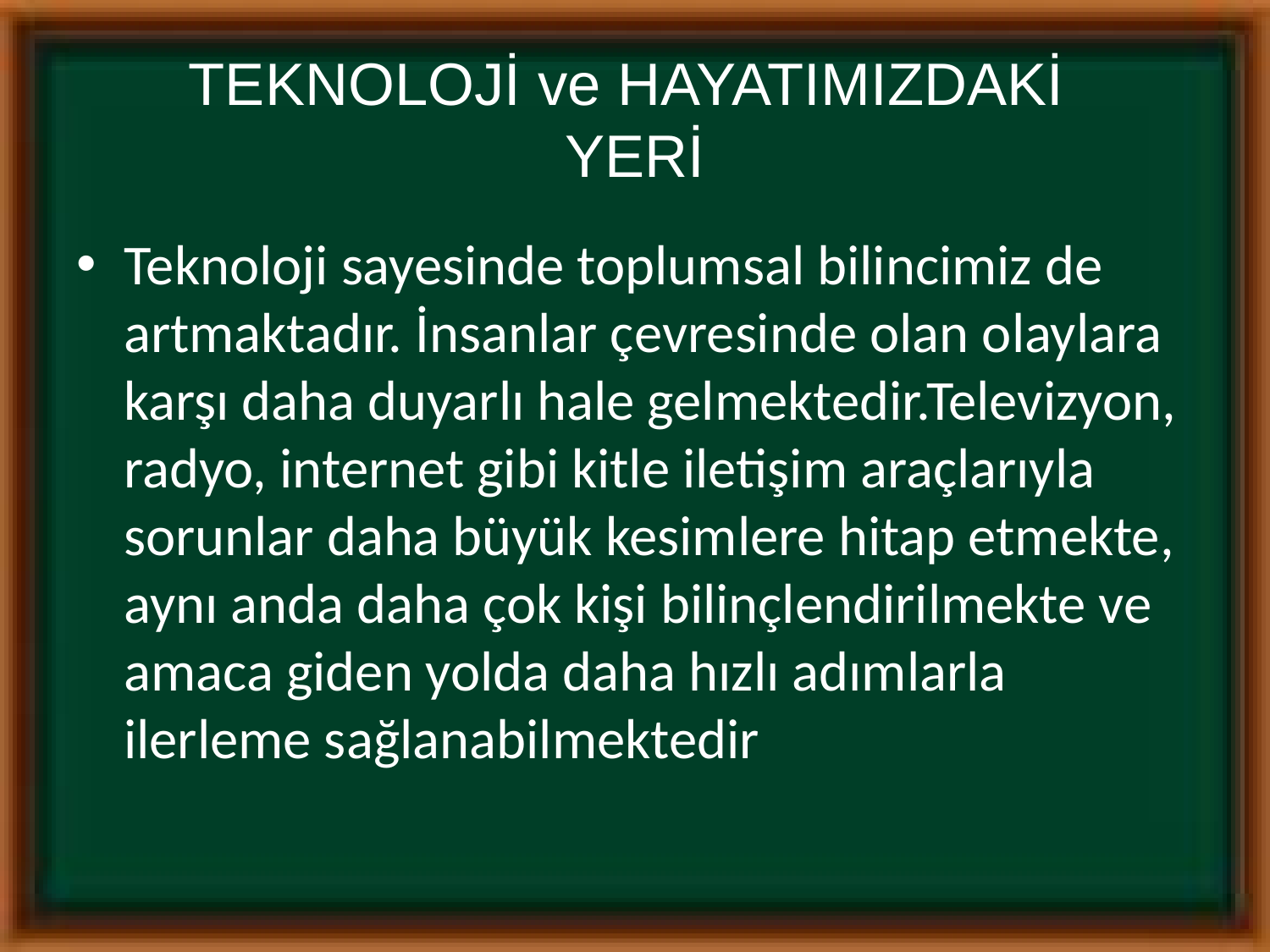

# TEKNOLOJİ ve HAYATIMIZDAKİ YERİ
Teknoloji sayesinde toplumsal bilincimiz de artmaktadır. İnsanlar çevresinde olan olaylara karşı daha duyarlı hale gelmektedir.Televizyon, radyo, internet gibi kitle iletişim araçlarıyla sorunlar daha büyük kesimlere hitap etmekte, aynı anda daha çok kişi bilinçlendirilmekte ve amaca giden yolda daha hızlı adımlarla ilerleme sağlanabilmektedir